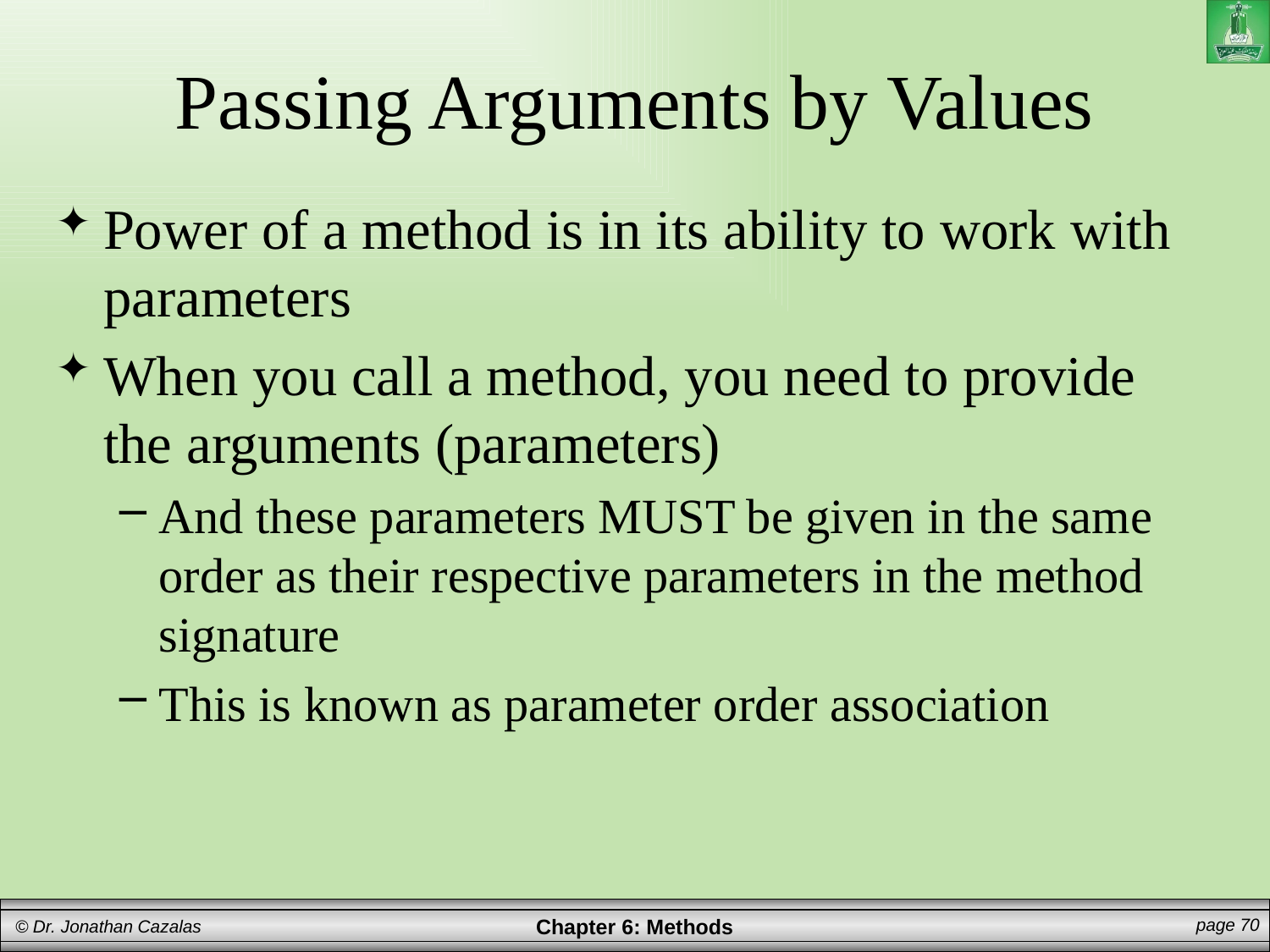

# Passing Arguments by Values
Power of a method is in its ability to work with parameters
When you call a method, you need to provide the arguments (parameters)
And these parameters MUST be given in the same order as their respective parameters in the method signature
This is known as parameter order association